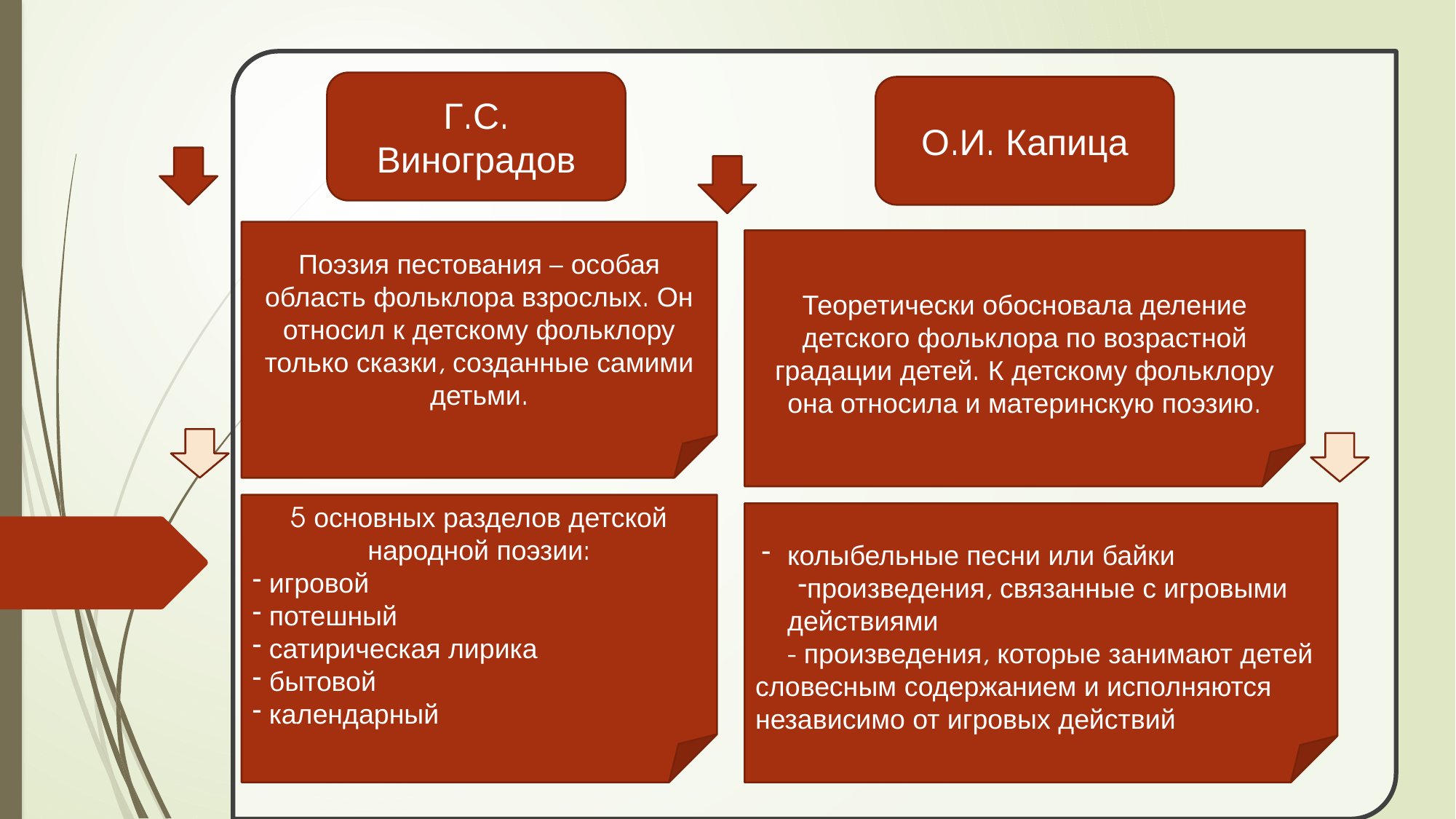

Г.С. Виноградов
О.И. Капица

Поэзия пестования – особая область фольклора взрослых. Он относил к детскому фольклору только сказки, созданные самими детьми.

Теоретически обосновала деление детского фольклора по возрастной градации детей. К детскому фольклору она относила и материнскую поэзию.

5 основных разделов детской народной поэзии:
 игровой
 потешный
 сатирическая лирика
 бытовой
 календарный

колыбельные песни или байки
произведения, связанные с игровыми действиями
- произведения, которые занимают детей словесным содержанием и исполняются независимо от игровых действий